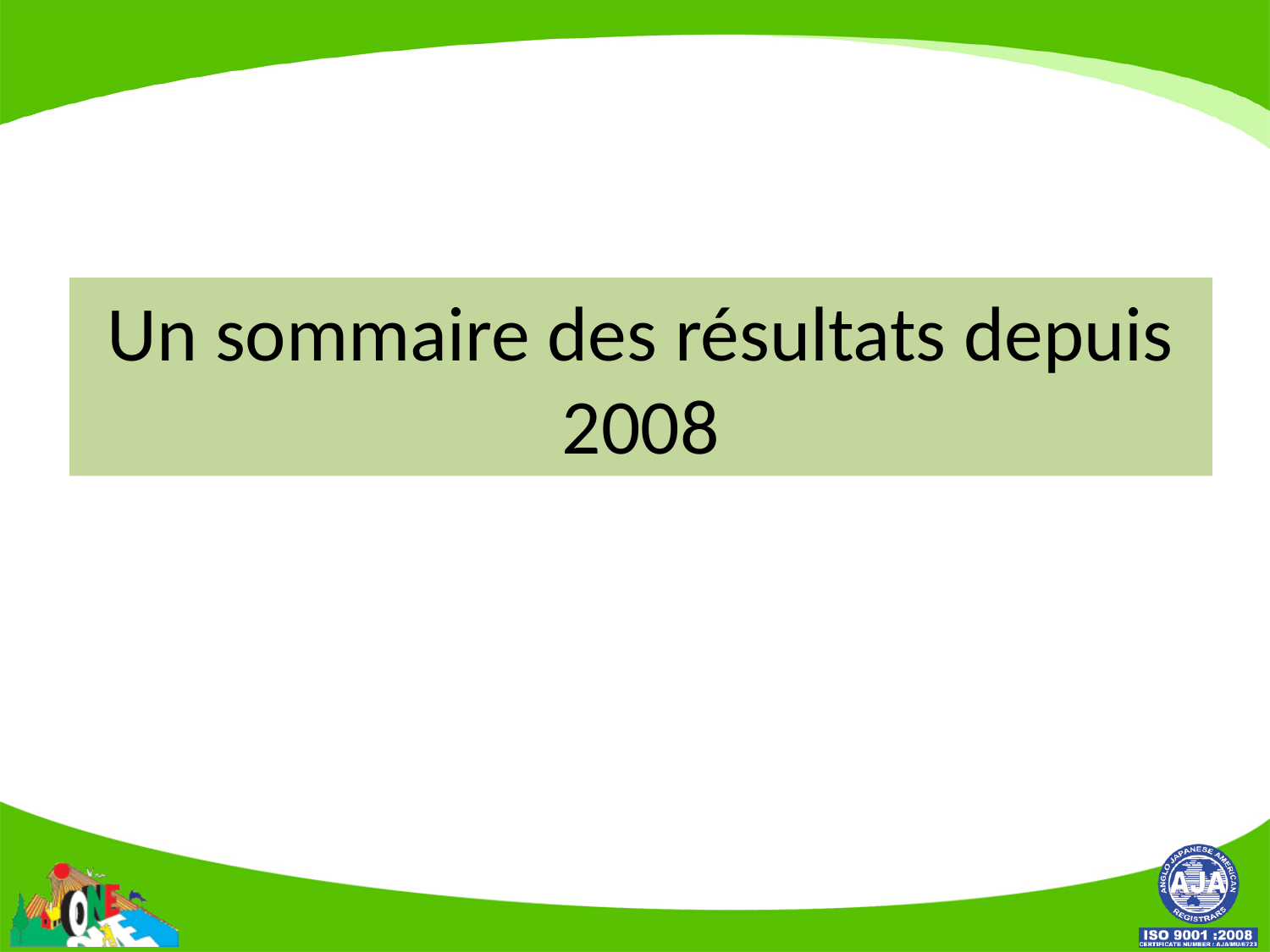

# Un sommaire des résultats depuis 2008